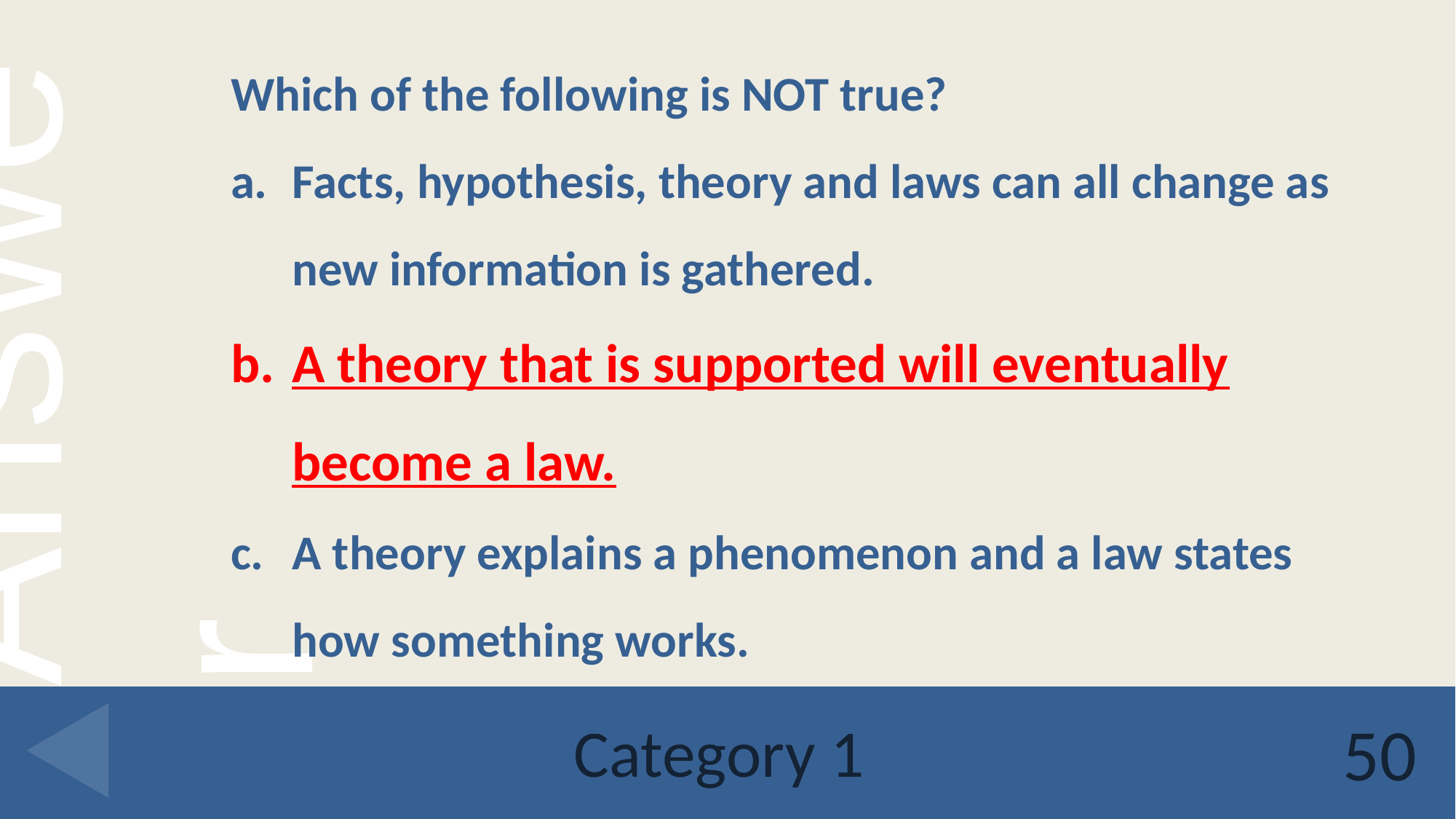

Which of the following is NOT true?
Facts, hypothesis, theory and laws can all change as new information is gathered.
A theory that is supported will eventually become a law.
A theory explains a phenomenon and a law states how something works.
# Category 1
50